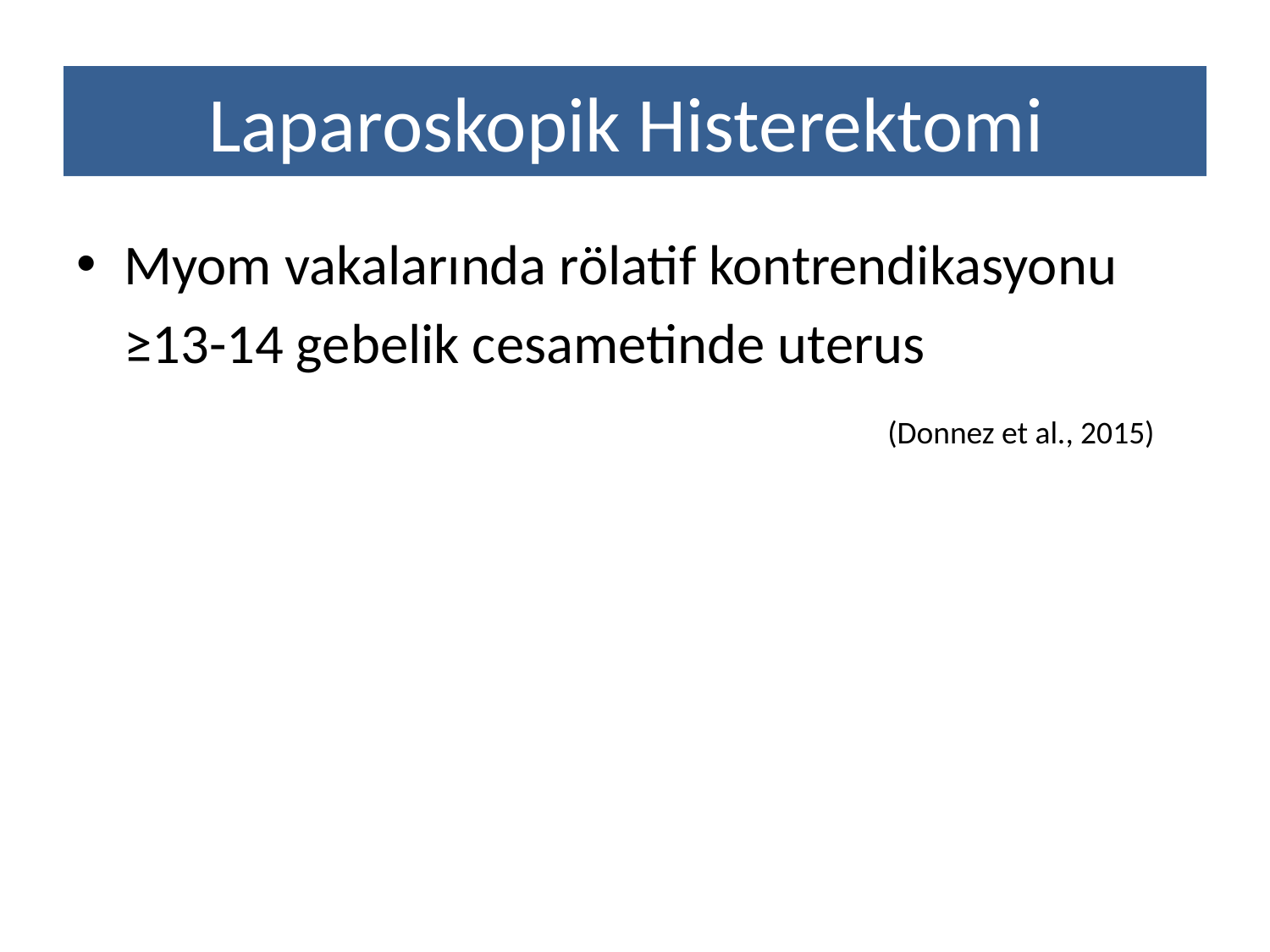

# Laparoskopik Histerektomi
Myom vakalarında rölatif kontrendikasyonu
	≥13-14 gebelik cesametinde uterus
(Donnez et al., 2015)